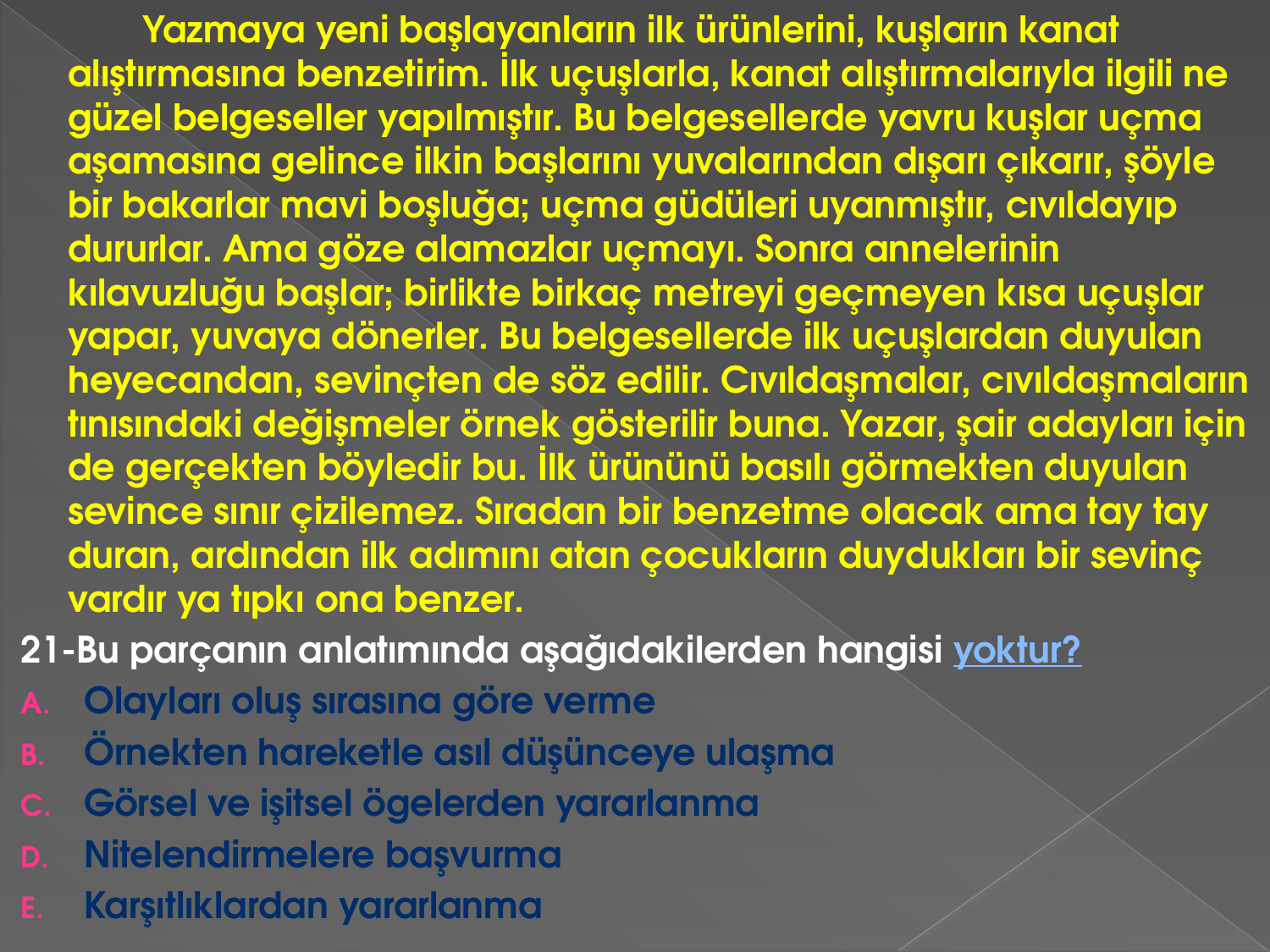

Yazmaya yeni başlayanların ilk ürünlerini, kuşların kanat alıştırmasına benzetirim. İlk uçuşlarla, kanat alıştırmalarıyla ilgili ne güzel belgeseller yapılmıştır. Bu belgesellerde yavru kuşlar uçma aşamasına gelince ilkin başlarını yuvalarından dışarı çıkarır, şöyle bir bakarlar mavi boşluğa; uçma güdüleri uyanmıştır, cıvıldayıp dururlar. Ama göze alamazlar uçmayı. Sonra annelerinin kılavuzluğu başlar; birlikte birkaç metreyi geçmeyen kısa uçuşlar yapar, yuvaya dönerler. Bu belgesellerde ilk uçuşlardan duyulan heyecandan, sevinçten de söz edilir. Cıvıldaşmalar, cıvıldaşmaların tınısındaki değişmeler örnek gösterilir buna. Yazar, şair adayları için de gerçekten böyledir bu. İlk ürününü basılı görmekten duyulan sevince sınır çizilemez. Sıradan bir benzetme olacak ama tay tay duran, ardından ilk adımını atan çocukların duydukları bir sevinç vardır ya tıpkı ona benzer.
21-Bu parçanın anlatımında aşağıdakilerden hangisi yoktur?
Olayları oluş sırasına göre verme
Örnekten hareketle asıl düşünceye ulaşma
Görsel ve işitsel ögelerden yararlanma
Nitelendirmelere başvurma
Karşıtlıklardan yararlanma